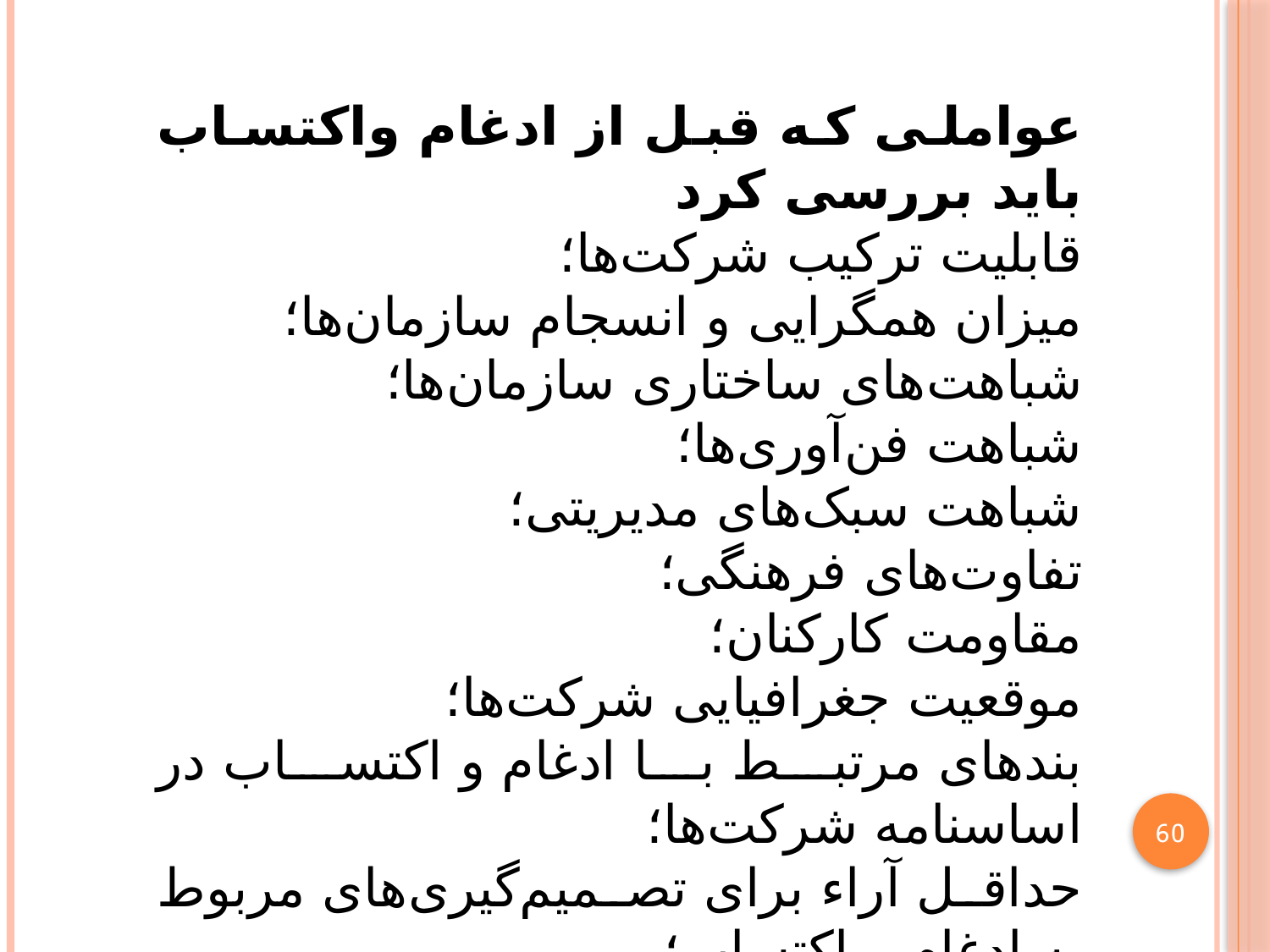

عواملی که قبل از ادغام واکتساب باید بررسی کرد
قابلیت ترکیب شرکت‌ها؛
میزان همگرایی و انسجام سازمان‌ها؛
شباهت‌های ساختاری سازمان‌ها؛
شباهت فن‌آوری‌ها؛
شباهت سبک‌های مدیریتی؛
تفاوت‌های فرهنگی؛
مقاومت کارکنان؛
موقعیت جغرافیایی شرکت‌ها؛
بندهای مرتبط با ادغام و اکتساب در اساسنامه شرکت‌ها؛
حداقل آراء برای تصمیم‌گیری‌های مربوط به ادغام و اکتساب؛
راهکارهای حمایت از حقوق اقلیت‌.
60